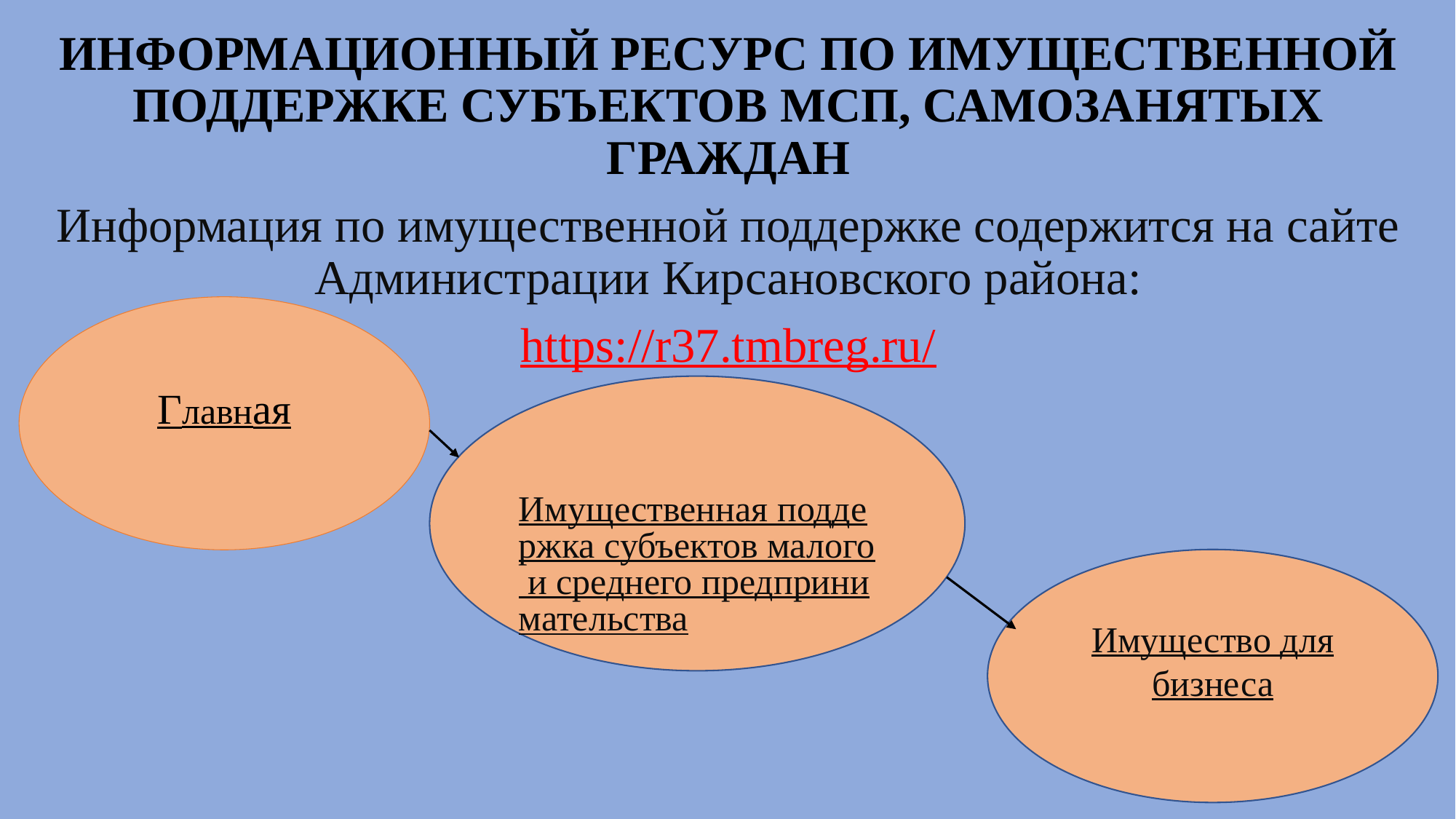

ИНФОРМАЦИОННЫЙ РЕСУРС ПО ИМУЩЕСТВЕННОЙ ПОДДЕРЖКЕ СУБЪЕКТОВ МСП, САМОЗАНЯТЫХ ГРАЖДАН
Информация по имущественной поддержке содержится на сайте Администрации Кирсановского района:
https://r37.tmbreg.ru/

Главная

Имущественная поддержка субъектов малого и среднего предпринимательства

Имущество для бизнеса